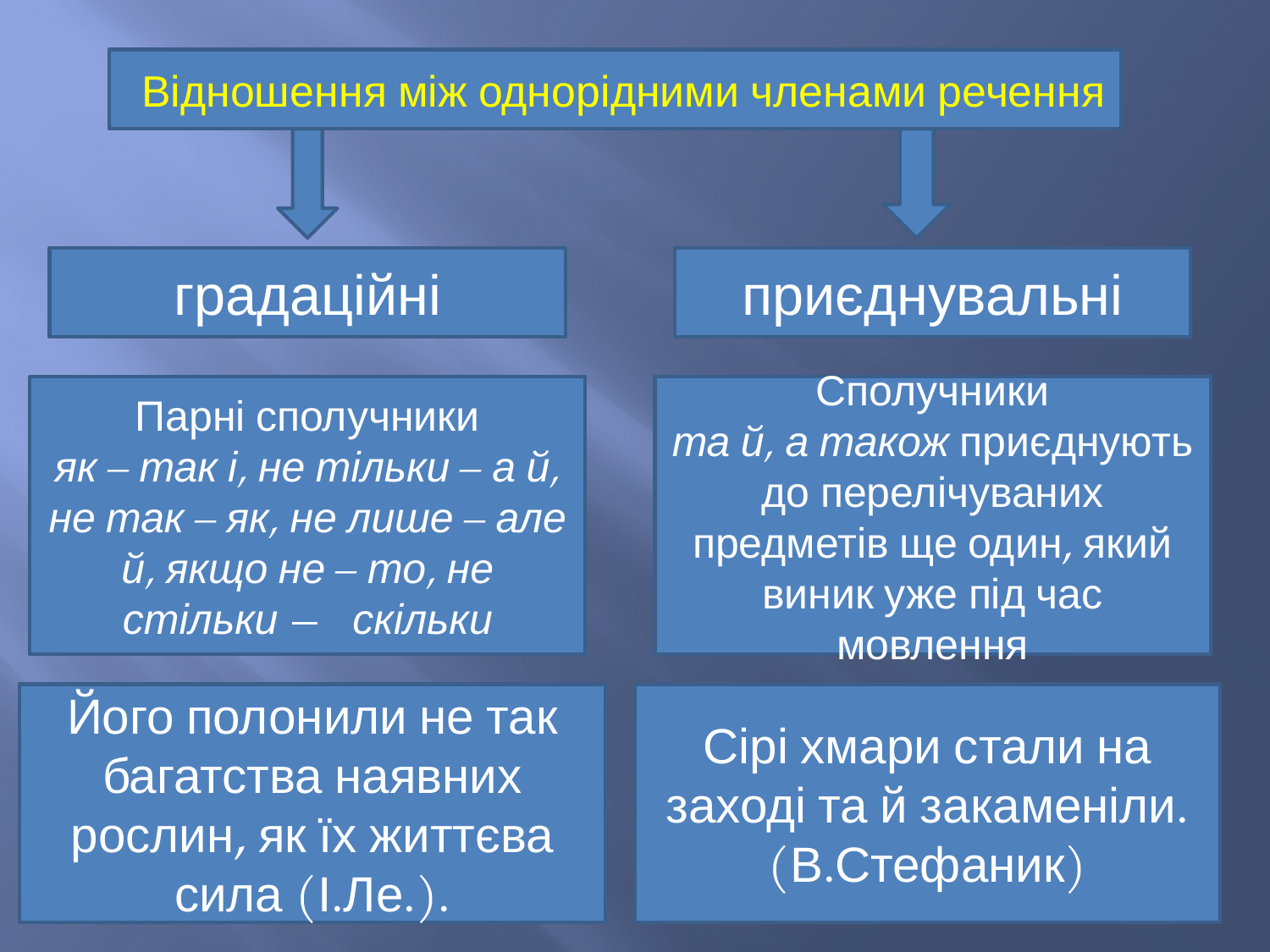

#
Відношення між однорідними членами речення

градаційні
приєднувальні
Парні сполучники
як – так і, не тільки – а й, не так – як, не лише – але й, якщо не – то, не стільки −   скільки
Сполучники
та й, а також приєднують до перелічуваних предметів ще один, який виник уже під час мовлення
Його полонили не так багатства наявних рослин, як їх життєва сила (І.Ле.).
Сірі хмари стали на заході та й закаменіли. (В.Стефаник)